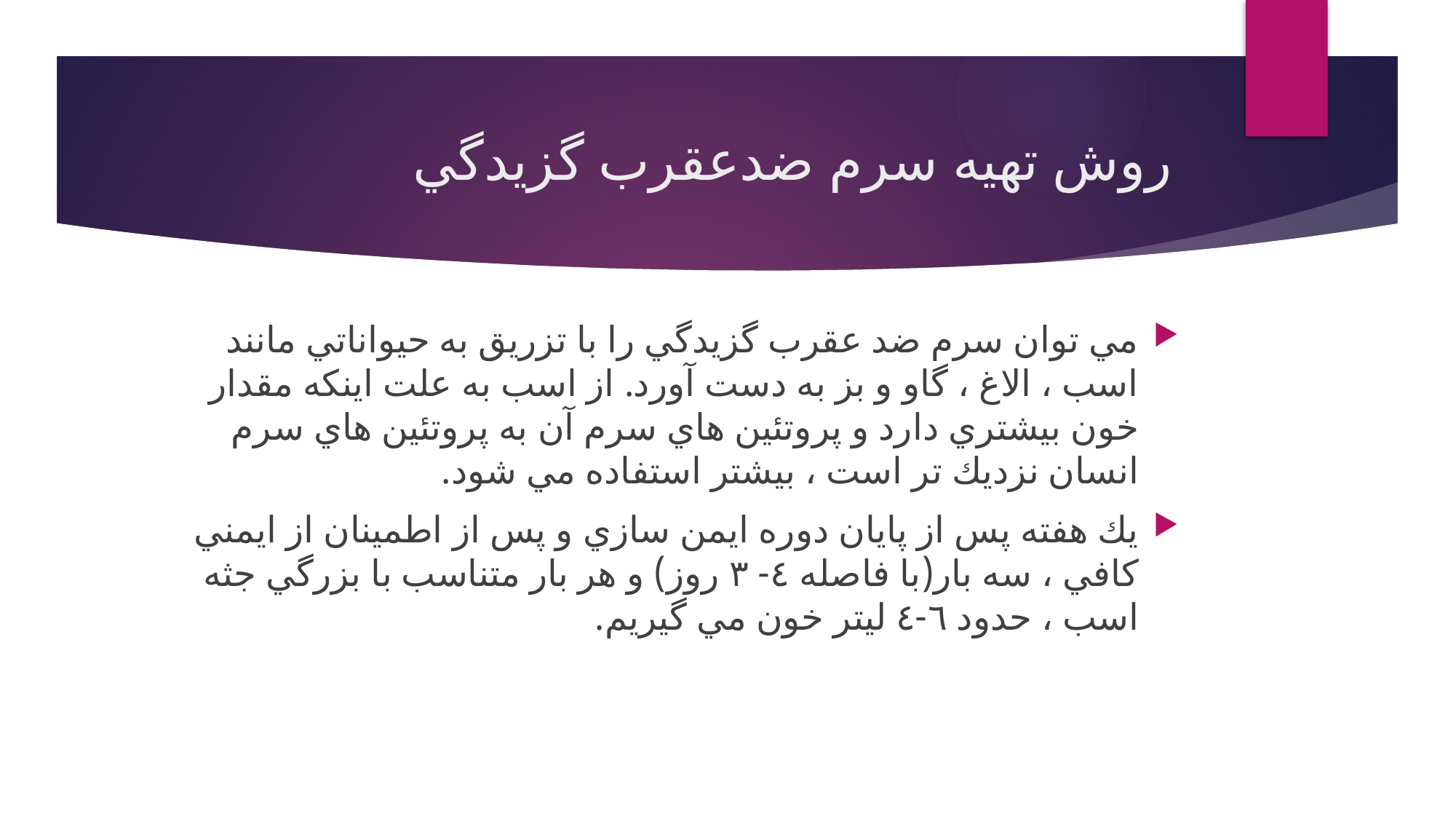

# روش تهيه سرم ضدعقرب گزيدگي
مي توان سرم ضد عقرب گزيدگي را با تزريق به حيواناتي مانند اسب ، الاغ ، گاو و بز به دست آورد. از اسب به علت اينكه مقدار خون بيشتري دارد و پروتئين هاي سرم آن به پروتئين هاي سرم انسان نزديك تر است ، بيشتر استفاده مي شود.
يك هفته پس از پايان دوره ايمن سازي و پس از اطمينان از ايمني كافي ، سه بار(با فاصله ٤- ٣ روز) و هر بار متناسب با بزرگي جثه اسب ، حدود ٦-٤ ليتر خون مي گيريم.